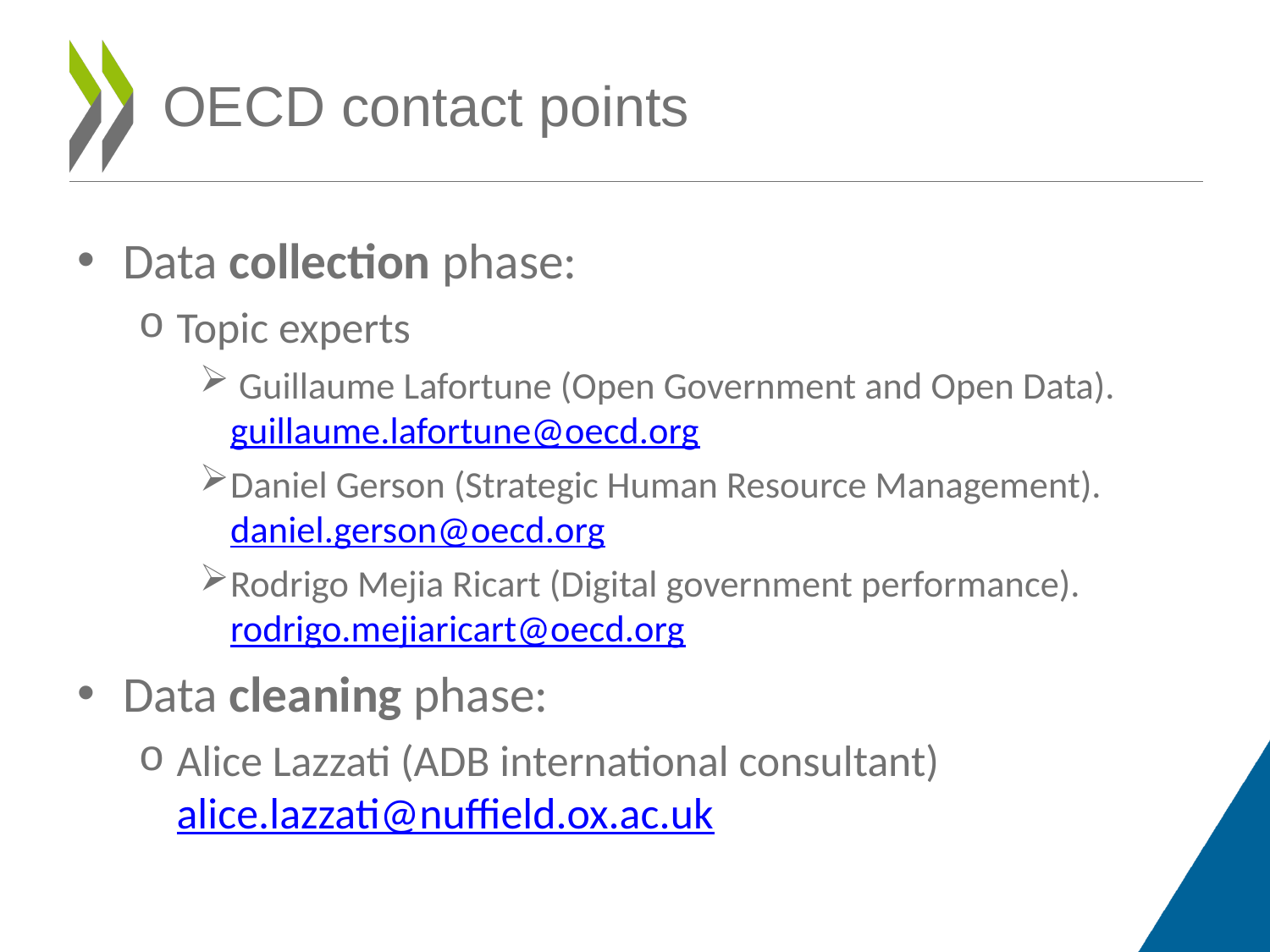

# OECD contact points
Data collection phase:
Topic experts
 Guillaume Lafortune (Open Government and Open Data). guillaume.lafortune@oecd.org
Daniel Gerson (Strategic Human Resource Management). daniel.gerson@oecd.org
Rodrigo Mejia Ricart (Digital government performance). rodrigo.mejiaricart@oecd.org
Data cleaning phase:
Alice Lazzati (ADB international consultant) alice.lazzati@nuffield.ox.ac.uk